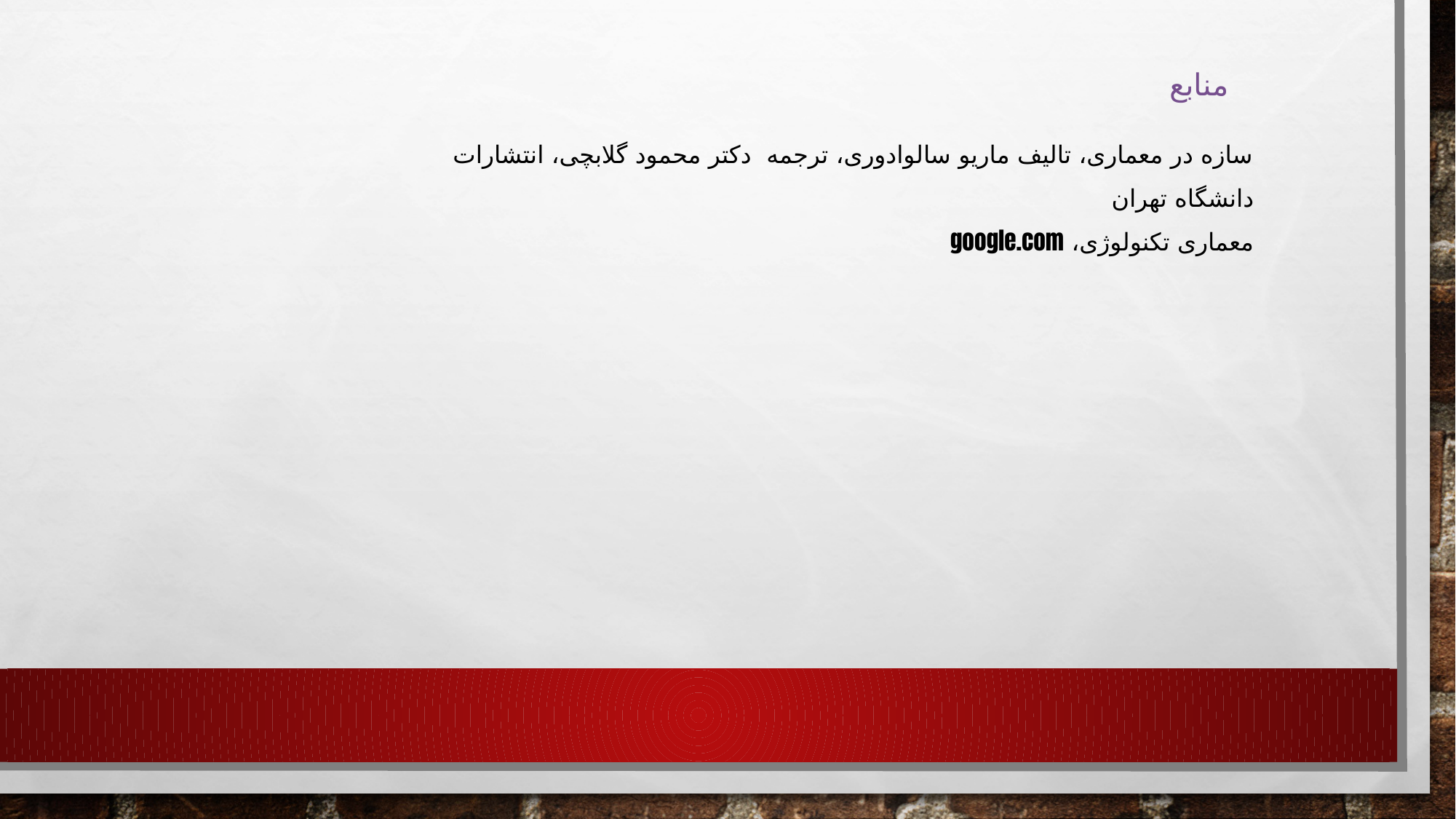

منابع
سازه در معماری، تالیف ماریو سالوادوری، ترجمه  دکتر محمود گلابچی، انتشارات دانشگاه تهران
معماری تکنولوژی، google.com